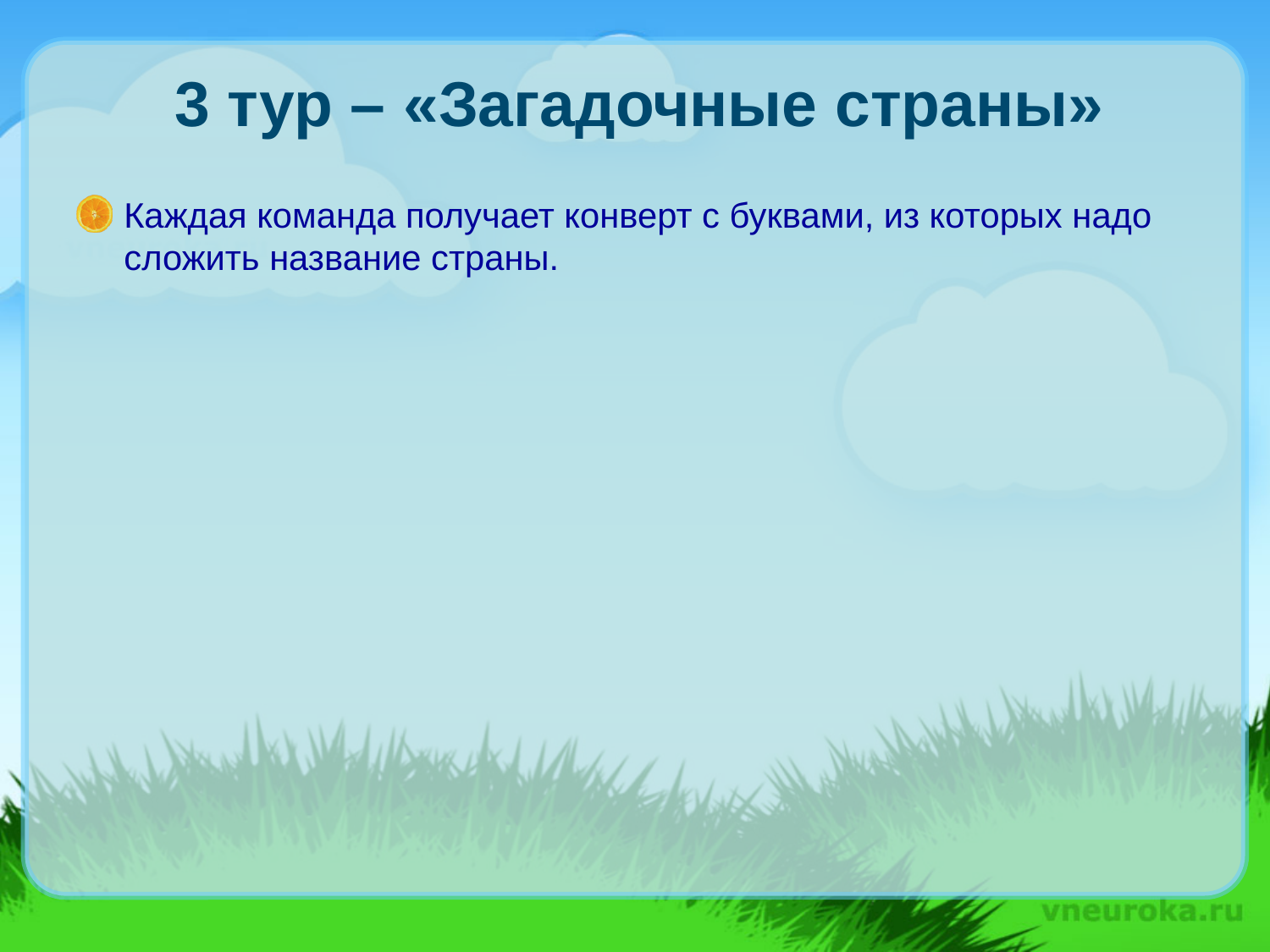

# 3 тур – «Загадочные страны»
Каждая команда получает конверт с буквами, из которых надо сложить название страны.